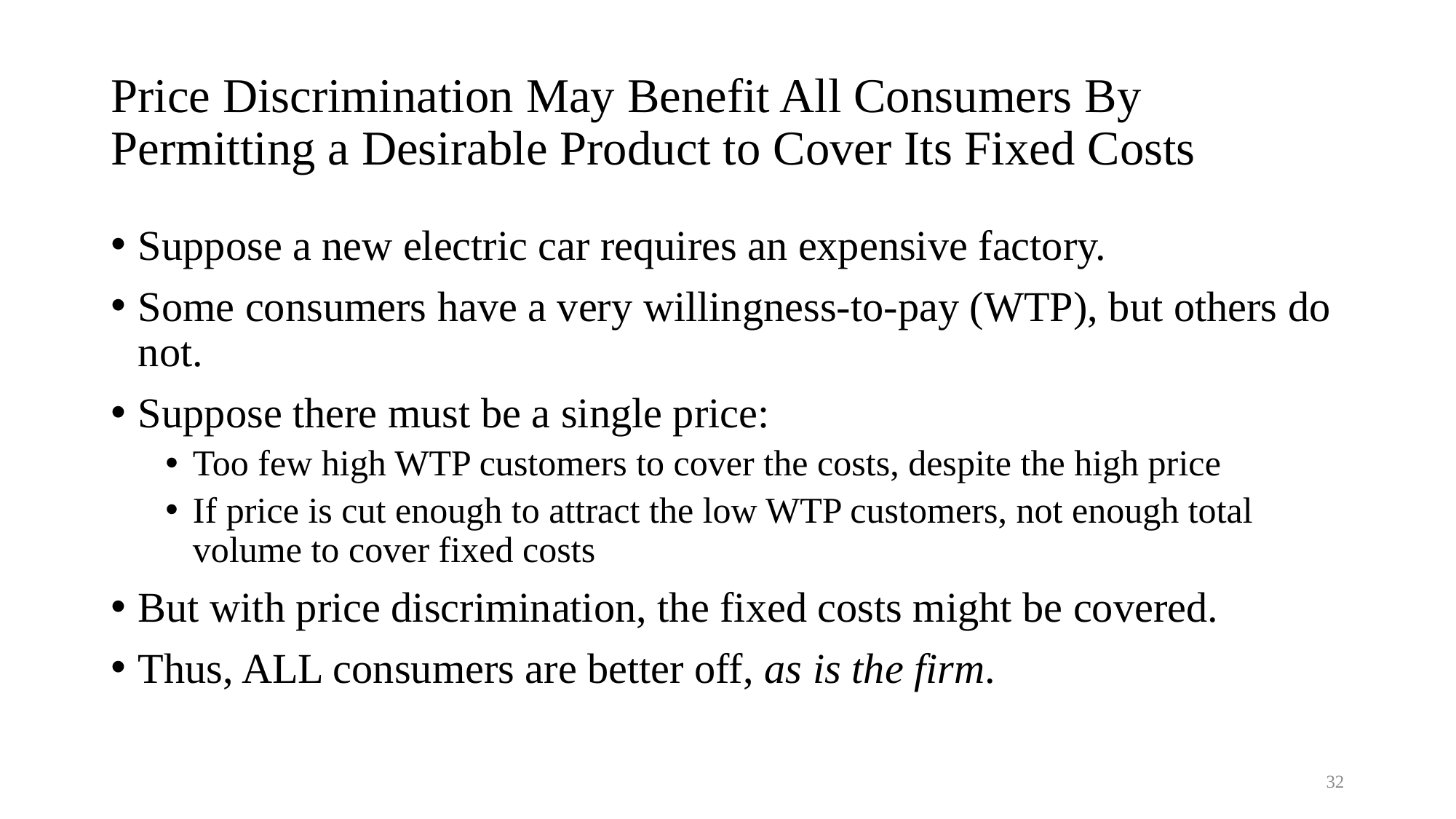

# Price Discrimination May Benefit All Consumers By Permitting a Desirable Product to Cover Its Fixed Costs
Suppose a new electric car requires an expensive factory.
Some consumers have a very willingness-to-pay (WTP), but others do not.
Suppose there must be a single price:
Too few high WTP customers to cover the costs, despite the high price
If price is cut enough to attract the low WTP customers, not enough total volume to cover fixed costs
But with price discrimination, the fixed costs might be covered.
Thus, ALL consumers are better off, as is the firm.
32